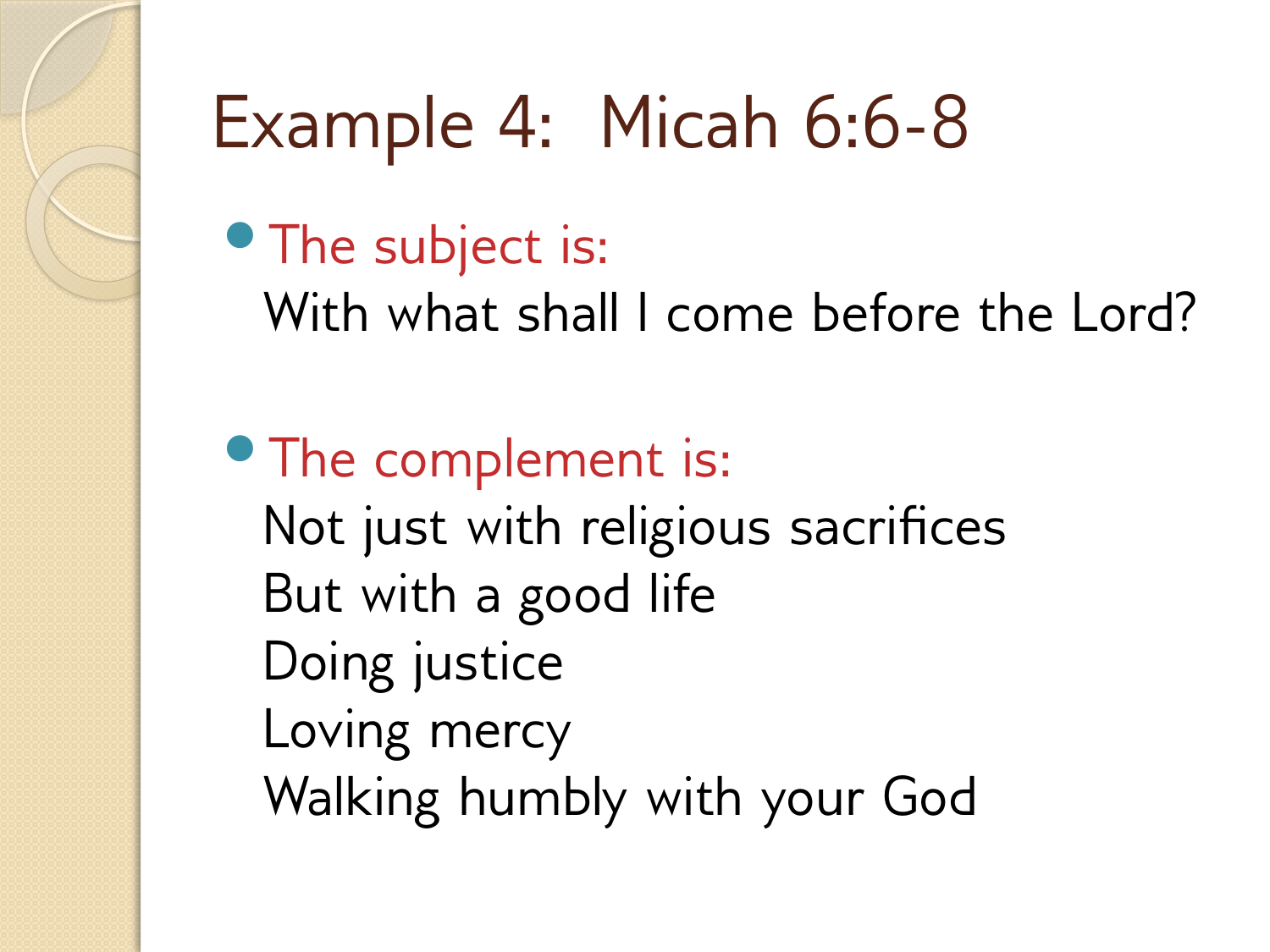

# Example 4:  Micah 6:6-8
The subject is:
With what shall I come before the Lord?
The complement is:
Not just with religious sacrifices
But with a good life
Doing justice
Loving mercy
Walking humbly with your God